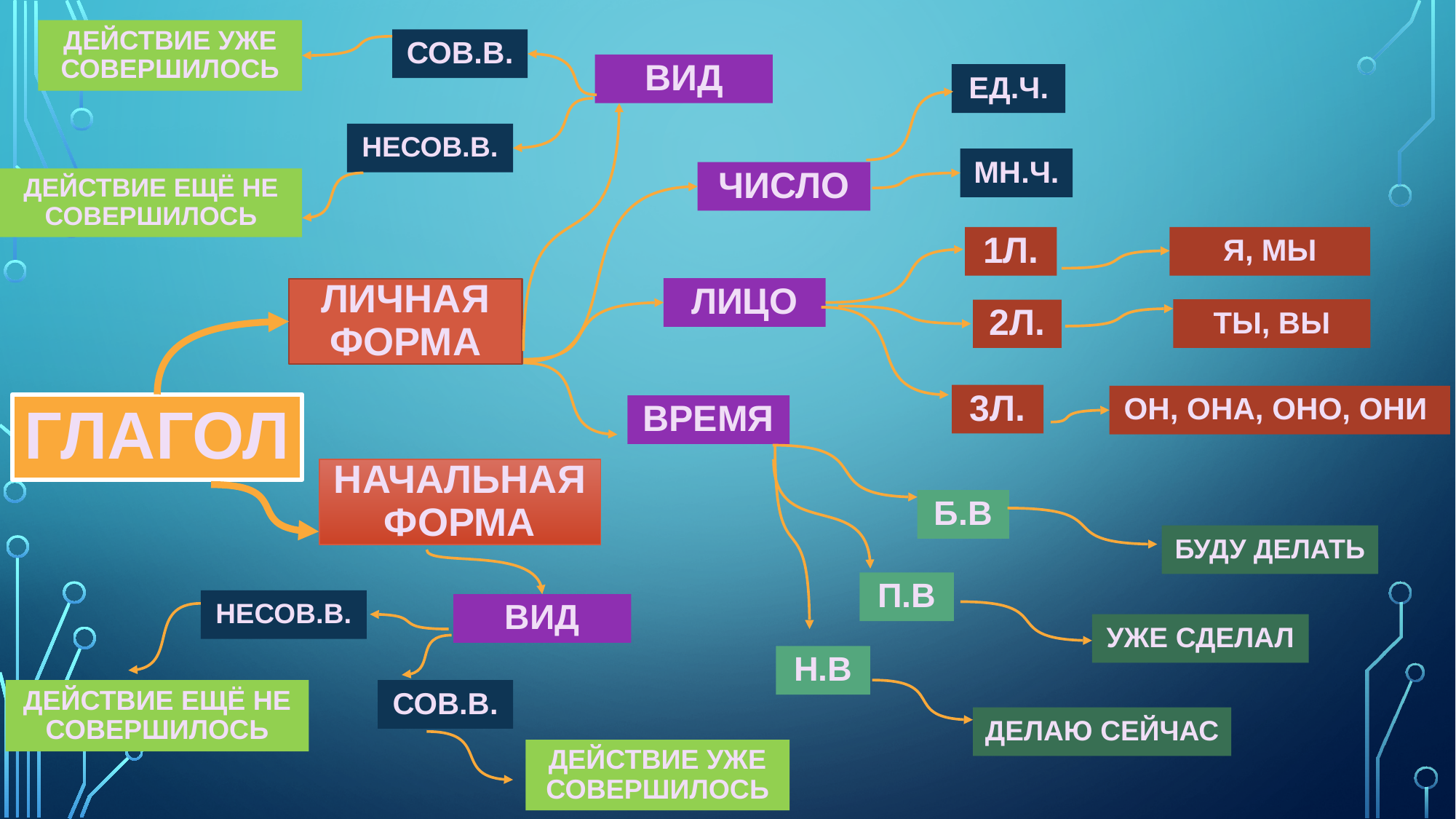

Действие уже совершилось
Сов.в.
вид
Ед.ч.
Несов.в.
Мн.ч.
число
Действие ещё не совершилось
1л.
я, мы
лицо
Личная форма
Ты, вы
2л.
3л.
Он, она, оно, они
# глагол
время
Начальная форма
б.в
Буду делать
п.в
Несов.в.
вид
Уже сделал
Н.в
Действие ещё не совершилось
Сов.в.
Делаю сейчас
Действие уже совершилось